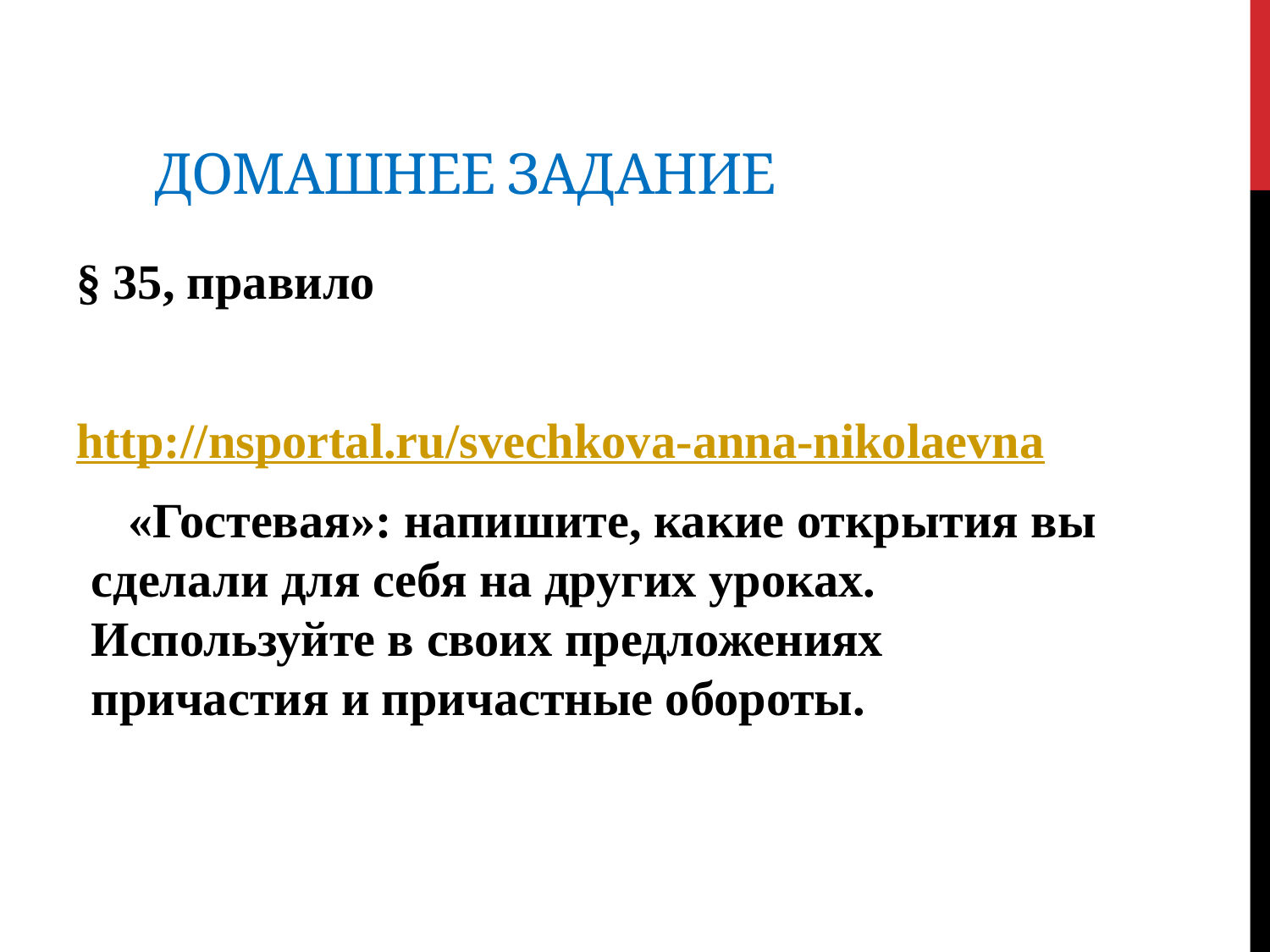

# Домашнее задание
§ 35, правило

http://nsportal.ru/svechkova-anna-nikolaevna
   «Гостевая»: напишите, какие открытия вы сделали для себя на других уроках. Используйте в своих предложениях причастия и причастные обороты.